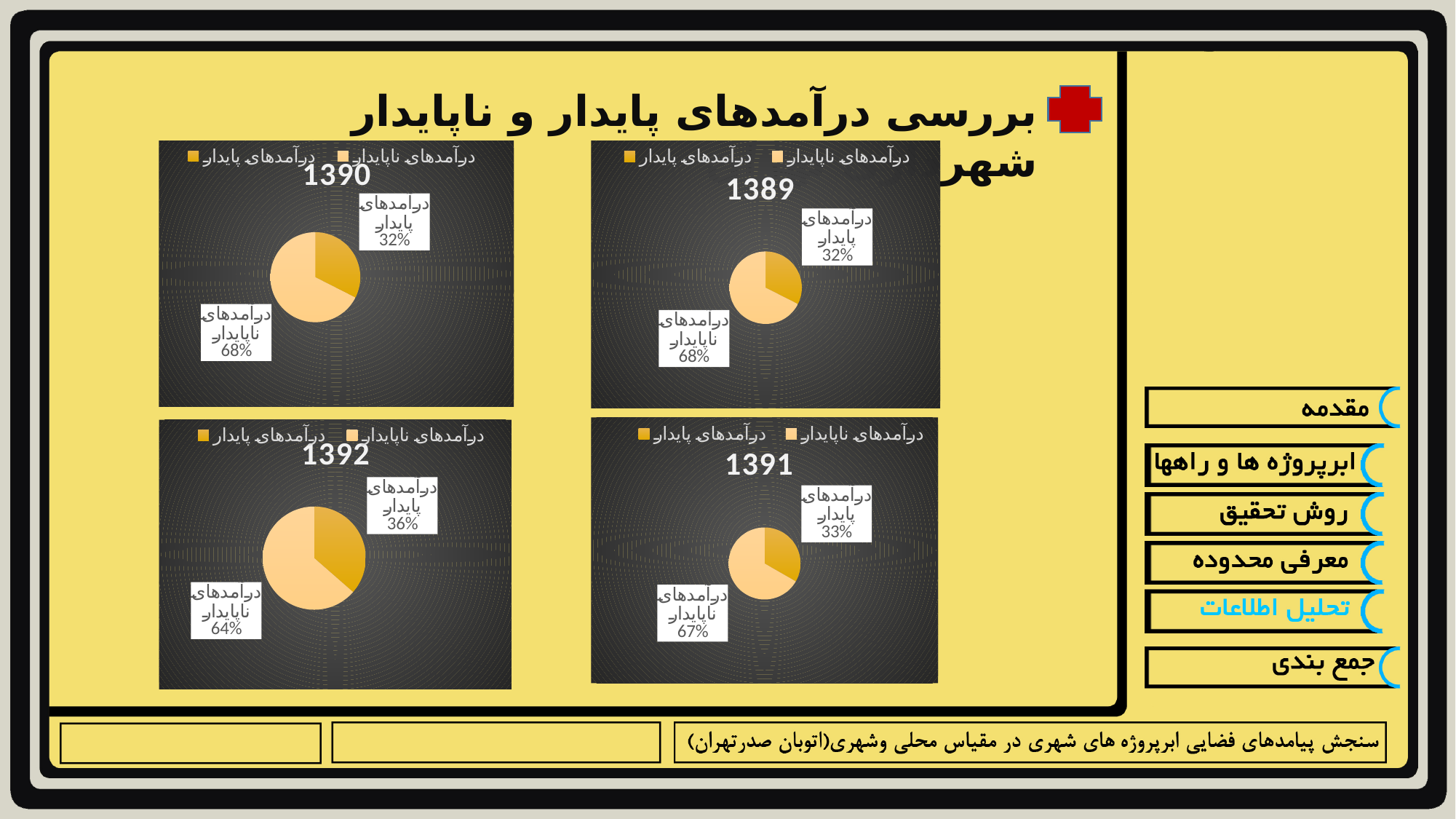

بررسی درآمدهای پایدار و ناپایدار شهرداری تهران

### Chart: 1390

| Category | 1390 |
|---|---|
| درآمدهای پایدار | 32.464693654501424 |
| درآمدهای ناپایدار | 67.53530634549858 |

### Chart: 1389

| Category | 1389 |
|---|---|
| درآمدهای پایدار | 32.44342241790291 |
| درآمدهای ناپایدار | 67.55657758209709 |

### Chart: 1391

| Category | 1391 |
|---|---|
| درآمدهای پایدار | 33.293071944005696 |
| درآمدهای ناپایدار | 66.7069280559943 |

### Chart: 1392

| Category | 1392 |
|---|---|
| درآمدهای پایدار | 36.4102634429984 |
| درآمدهای ناپایدار | 63.58973655700161 |